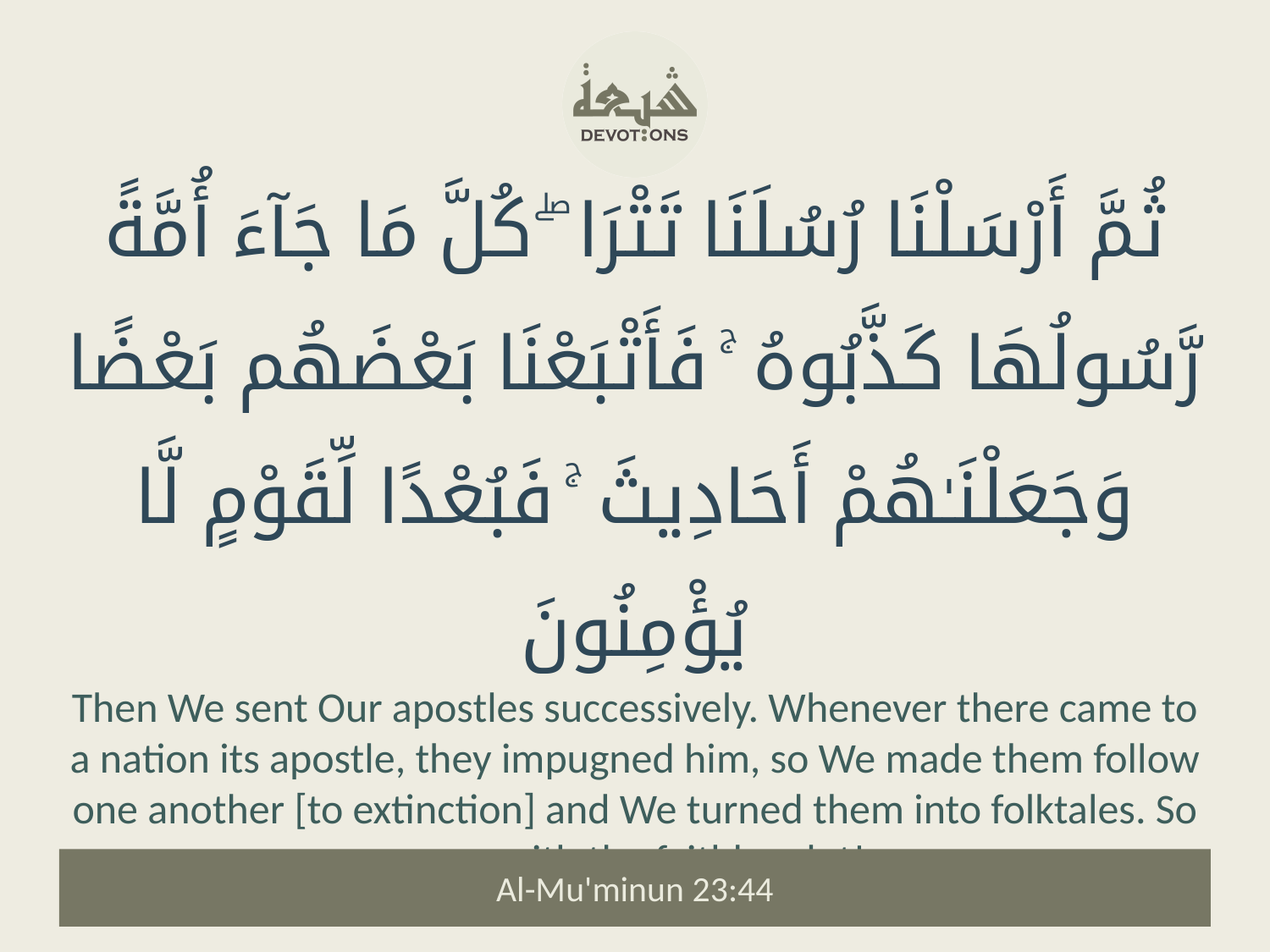

ثُمَّ أَرْسَلْنَا رُسُلَنَا تَتْرَا ۖ كُلَّ مَا جَآءَ أُمَّةً رَّسُولُهَا كَذَّبُوهُ ۚ فَأَتْبَعْنَا بَعْضَهُم بَعْضًا وَجَعَلْنَـٰهُمْ أَحَادِيثَ ۚ فَبُعْدًا لِّقَوْمٍ لَّا يُؤْمِنُونَ
Then We sent Our apostles successively. Whenever there came to a nation its apostle, they impugned him, so We made them follow one another [to extinction] and We turned them into folktales. So away with the faithless lot!
Al-Mu'minun 23:44